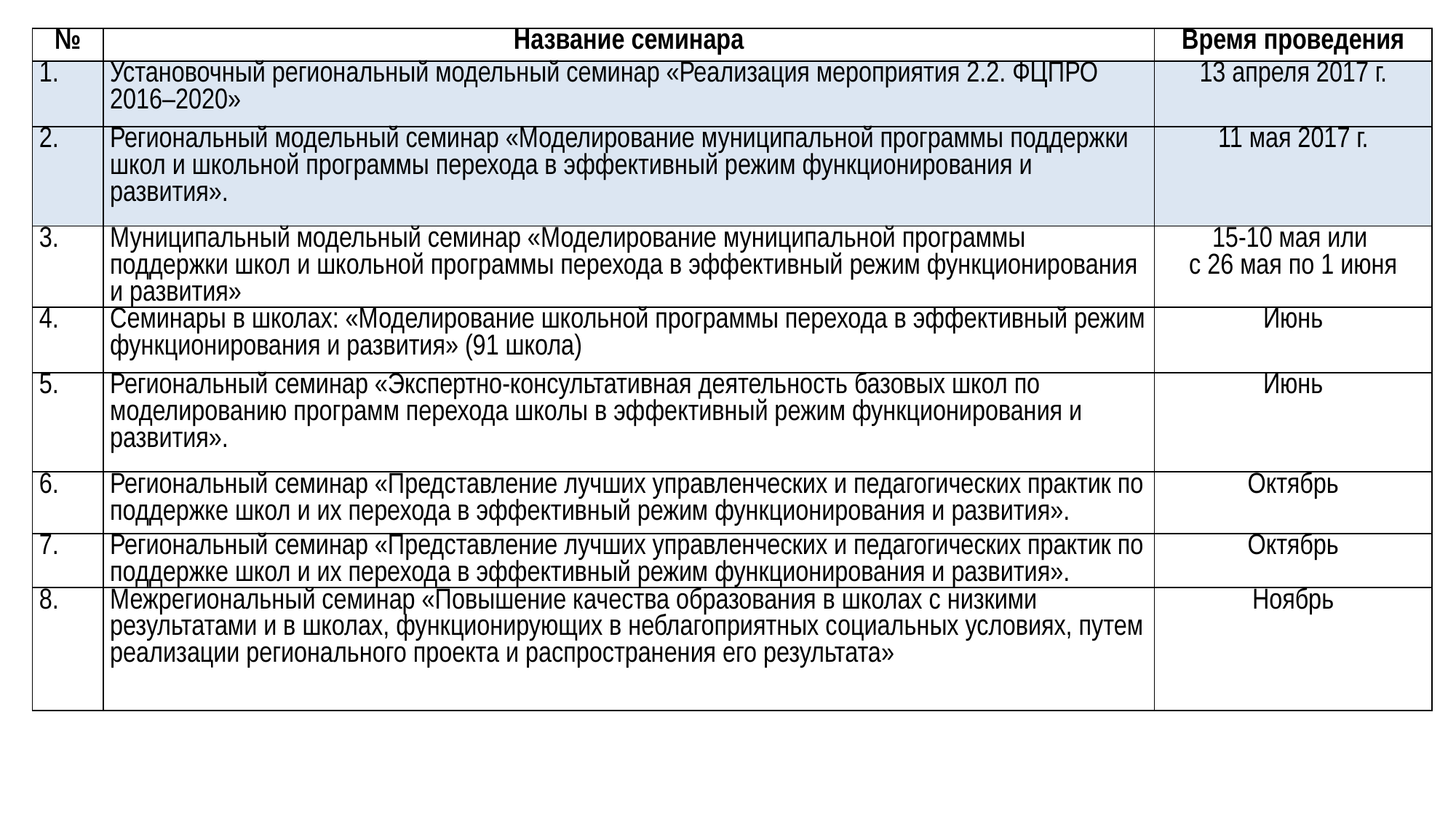

| № | Название семинара | Время проведения |
| --- | --- | --- |
| 1. | Установочный региональный модельный семинар «Реализация мероприятия 2.2. ФЦПРО 2016–2020» | 13 апреля 2017 г. |
| 2. | Региональный модельный семинар «Моделирование муниципальной программы поддержки школ и школьной программы перехода в эффективный режим функционирования и развития». | 11 мая 2017 г. |
| 3. | Муниципальный модельный семинар «Моделирование муниципальной программы поддержки школ и школьной программы перехода в эффективный режим функционирования и развития» | 15-10 мая или с 26 мая по 1 июня |
| 4. | Семинары в школах: «Моделирование школьной программы перехода в эффективный режим функционирования и развития» (91 школа) | Июнь |
| 5. | Региональный семинар «Экспертно-консультативная деятельность базовых школ по моделированию программ перехода школы в эффективный режим функционирования и развития». | Июнь |
| 6. | Региональный семинар «Представление лучших управленческих и педагогических практик по поддержке школ и их перехода в эффективный режим функционирования и развития». | Октябрь |
| 7. | Региональный семинар «Представление лучших управленческих и педагогических практик по поддержке школ и их перехода в эффективный режим функционирования и развития». | Октябрь |
| 8. | Межрегиональный семинар «Повышение качества образования в школах с низкими результатами и в школах, функционирующих в неблагоприятных социальных условиях, путем реализации регионального проекта и распространения его результата» | Ноябрь |